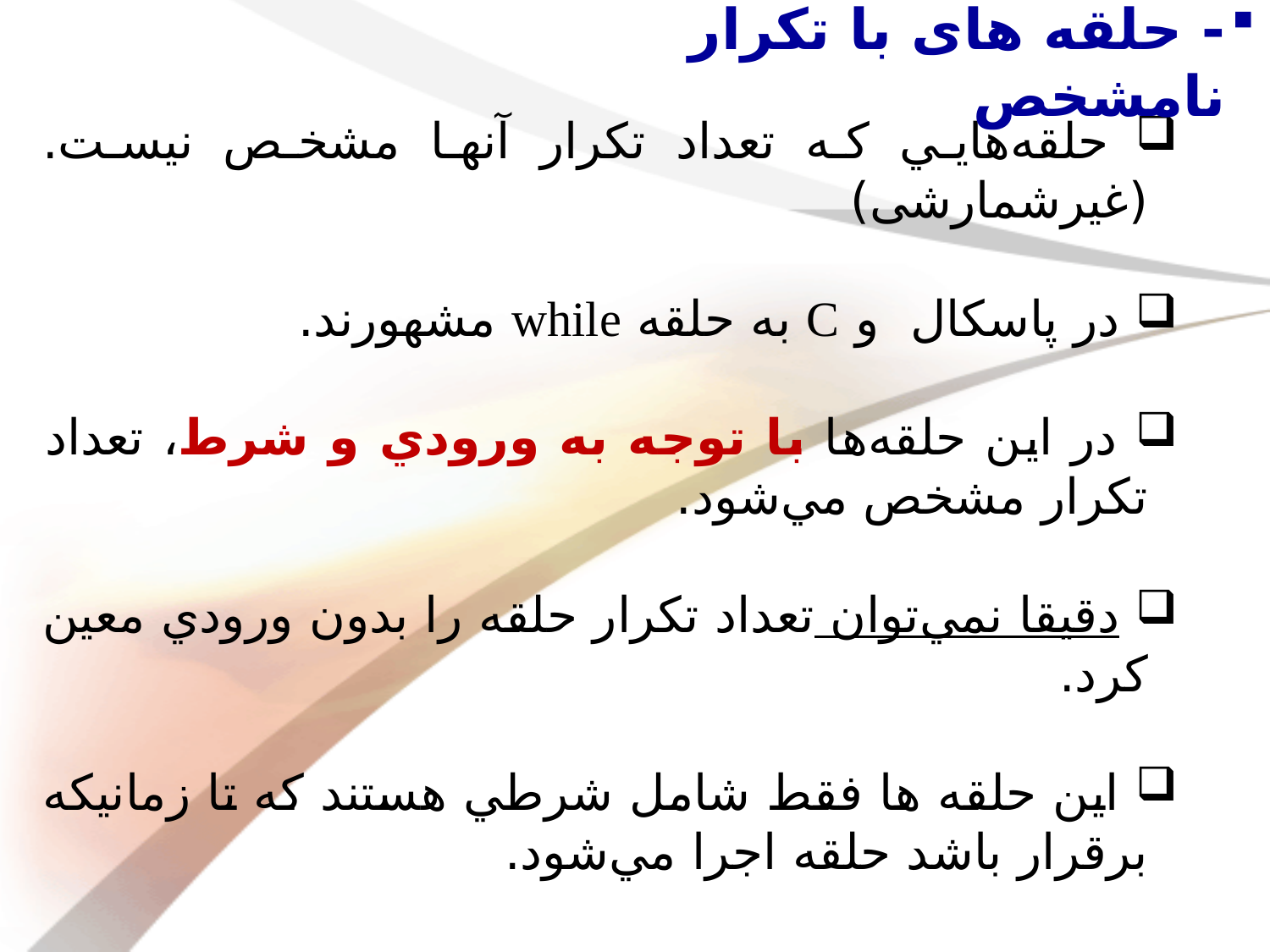

- حلقه های با تکرار نامشخص
 حلقه‌هايي كه تعداد تكرار آنها مشخص نيست.(غیرشمارشی)

 در پاسكال  و C به حلقه while مشهورند.

 در اين حلقه‌ها با توجه به ورودي و شرط، تعداد تكرار مشخص مي‌شود.

 دقيقا نمي‌‌توان تعداد تكرار حلقه را بدون ورودي معين كرد.

 اين حلقه ها فقط شامل شرطي هستند كه تا زمانيكه برقرار باشد حلقه اجرا مي‌شود.